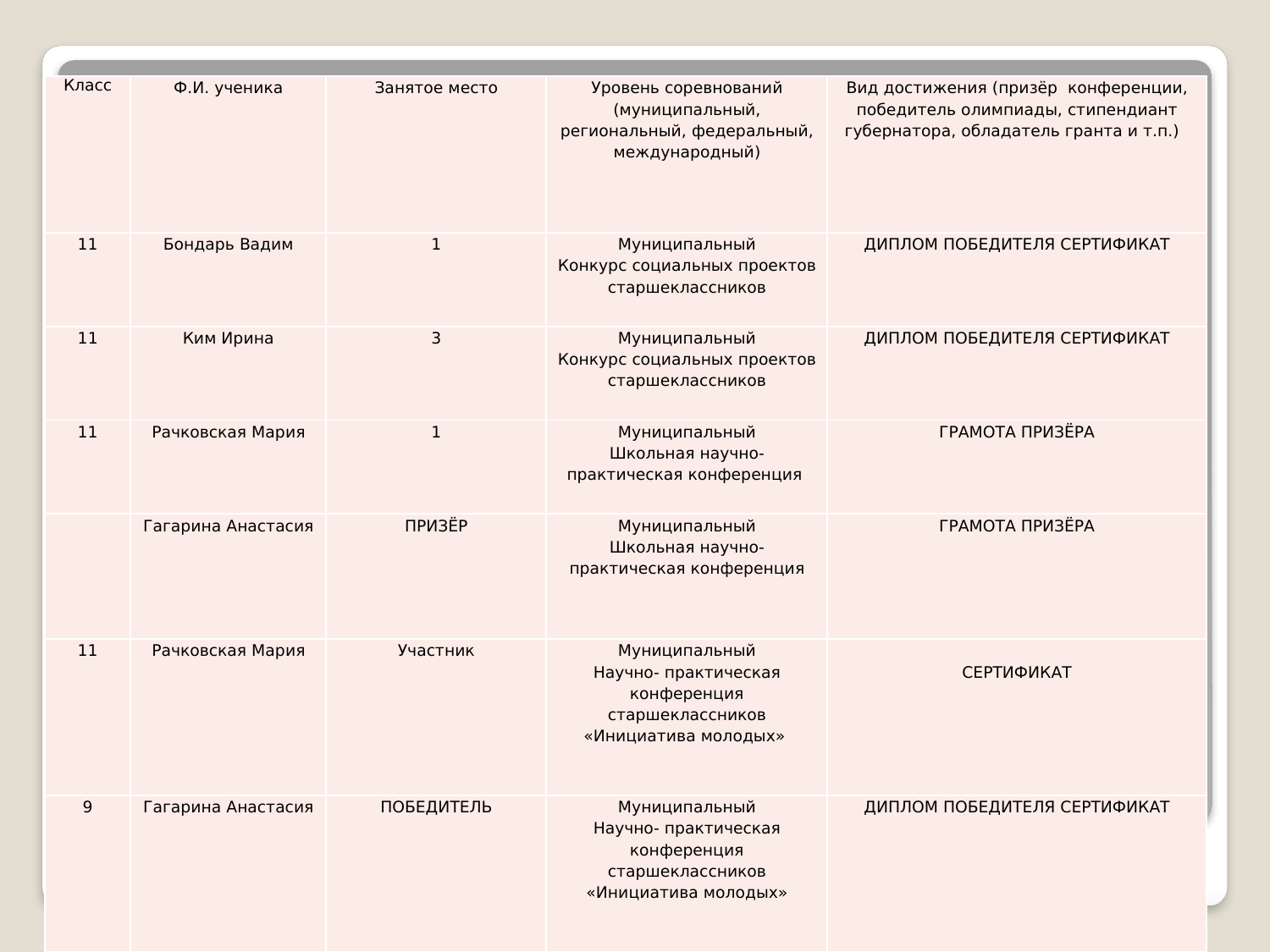

| Класс | Ф.И. ученика | Занятое место | Уровень соревнований (муниципальный, региональный, федеральный, международный) | Вид достижения (призёр конференции, победитель олимпиады, стипендиант губернатора, обладатель гранта и т.п.) |
| --- | --- | --- | --- | --- |
| 11 | Бондарь Вадим | 1 | Муниципальный Конкурс социальных проектов старшеклассников | ДИПЛОМ ПОБЕДИТЕЛЯ СЕРТИФИКАТ |
| 11 | Ким Ирина | 3 | Муниципальный Конкурс социальных проектов старшеклассников | ДИПЛОМ ПОБЕДИТЕЛЯ СЕРТИФИКАТ |
| 11 | Рачковская Мария | 1 | Муниципальный Школьная научно- практическая конференция | ГРАМОТА ПРИЗЁРА |
|  | Гагарина Анастасия | ПРИЗЁР | Муниципальный Школьная научно- практическая конференция | ГРАМОТА ПРИЗЁРА |
| 11 | Рачковская Мария | Участник | Муниципальный Научно- практическая конференция старшеклассников «Инициатива молодых» | СЕРТИФИКАТ |
| 9 | Гагарина Анастасия | ПОБЕДИТЕЛЬ | Муниципальный Научно- практическая конференция старшеклассников «Инициатива молодых» | ДИПЛОМ ПОБЕДИТЕЛЯ СЕРТИФИКАТ |
# Наличие участников, призёров, победителей олимпиад, конкурсов, фестивалей, соревнований, выставок, сетевых проектов и других мероприятий по предмету